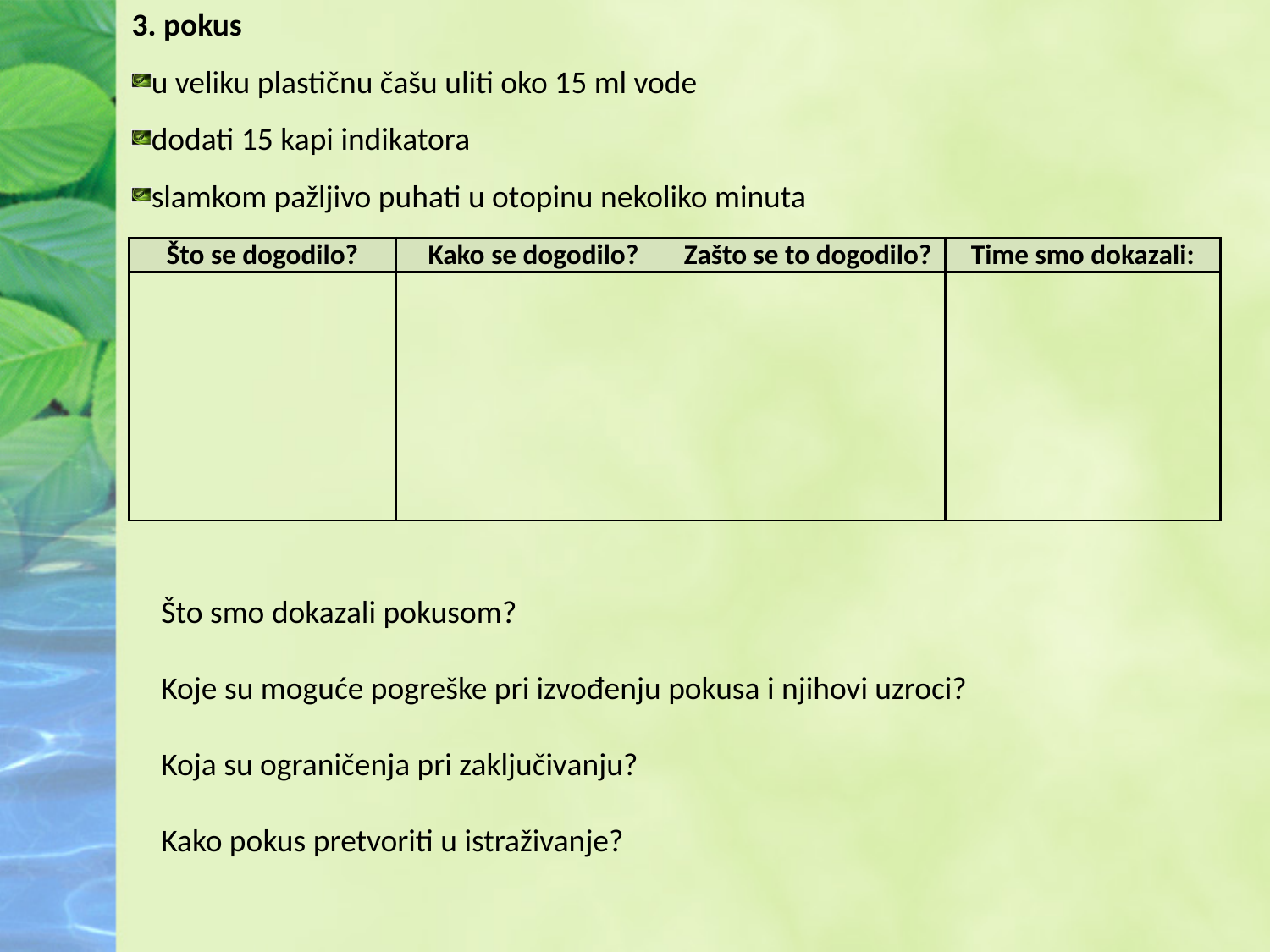

3. pokus
u veliku plastičnu čašu uliti oko 15 ml vode
dodati 15 kapi indikatora
slamkom pažljivo puhati u otopinu nekoliko minuta
| Što se dogodilo? | Kako se dogodilo? | Zašto se to dogodilo? | Time smo dokazali: |
| --- | --- | --- | --- |
|  |  |  |  |
Što smo dokazali pokusom?

Koje su moguće pogreške pri izvođenju pokusa i njihovi uzroci?

Koja su ograničenja pri zaključivanju?

Kako pokus pretvoriti u istraživanje?